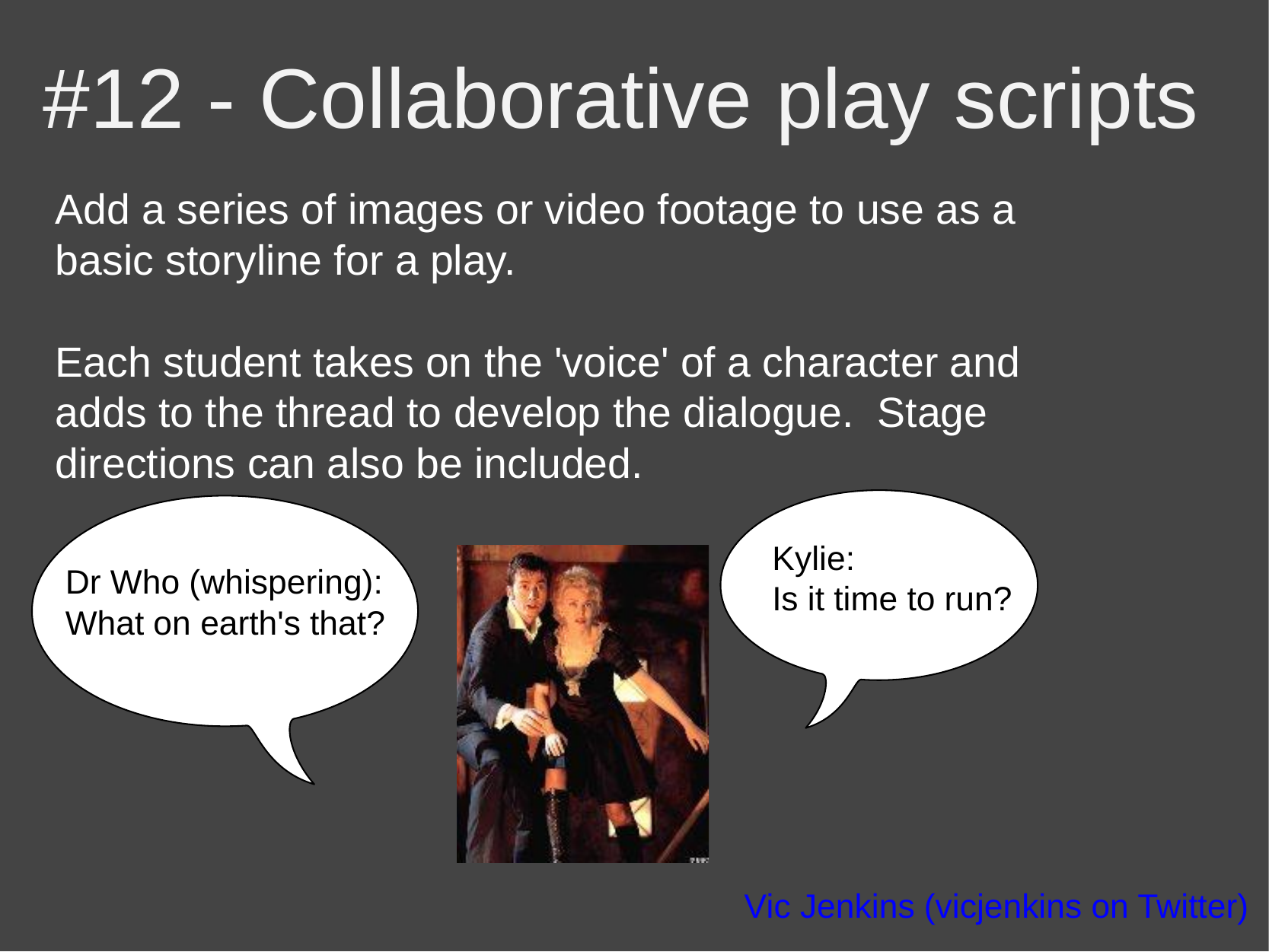

# #12 - Collaborative play scripts
Add a series of images or video footage to use as a basic storyline for a play.

Each student takes on the 'voice' of a character and adds to the thread to develop the dialogue.  Stage directions can also be included.

Kylie:
Is it time to run?

Dr Who (whispering):
What on earth's that?
Vic Jenkins (vicjenkins on Twitter)